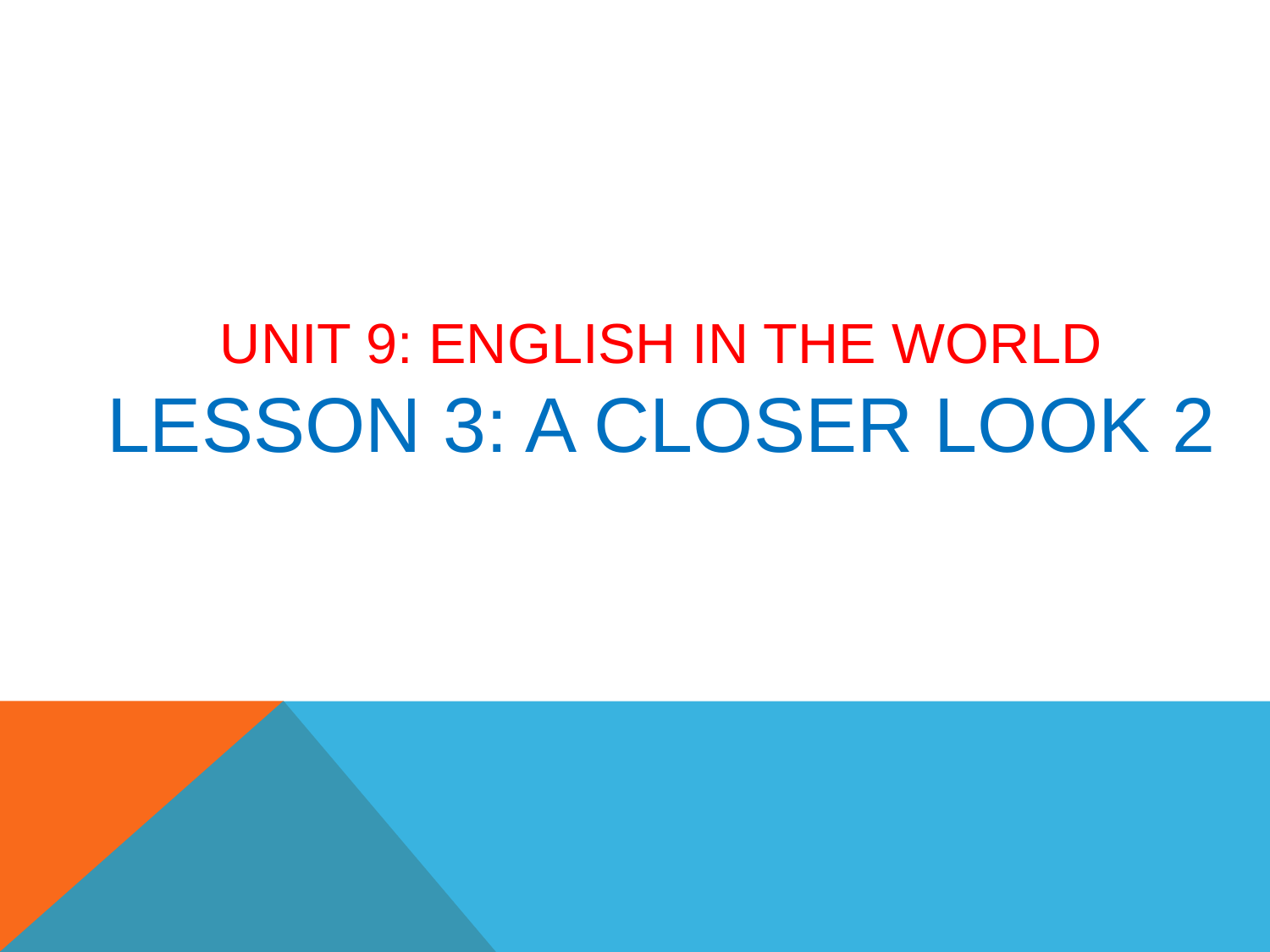

# Unit 9: english in the world lesson 3: a closer look 2